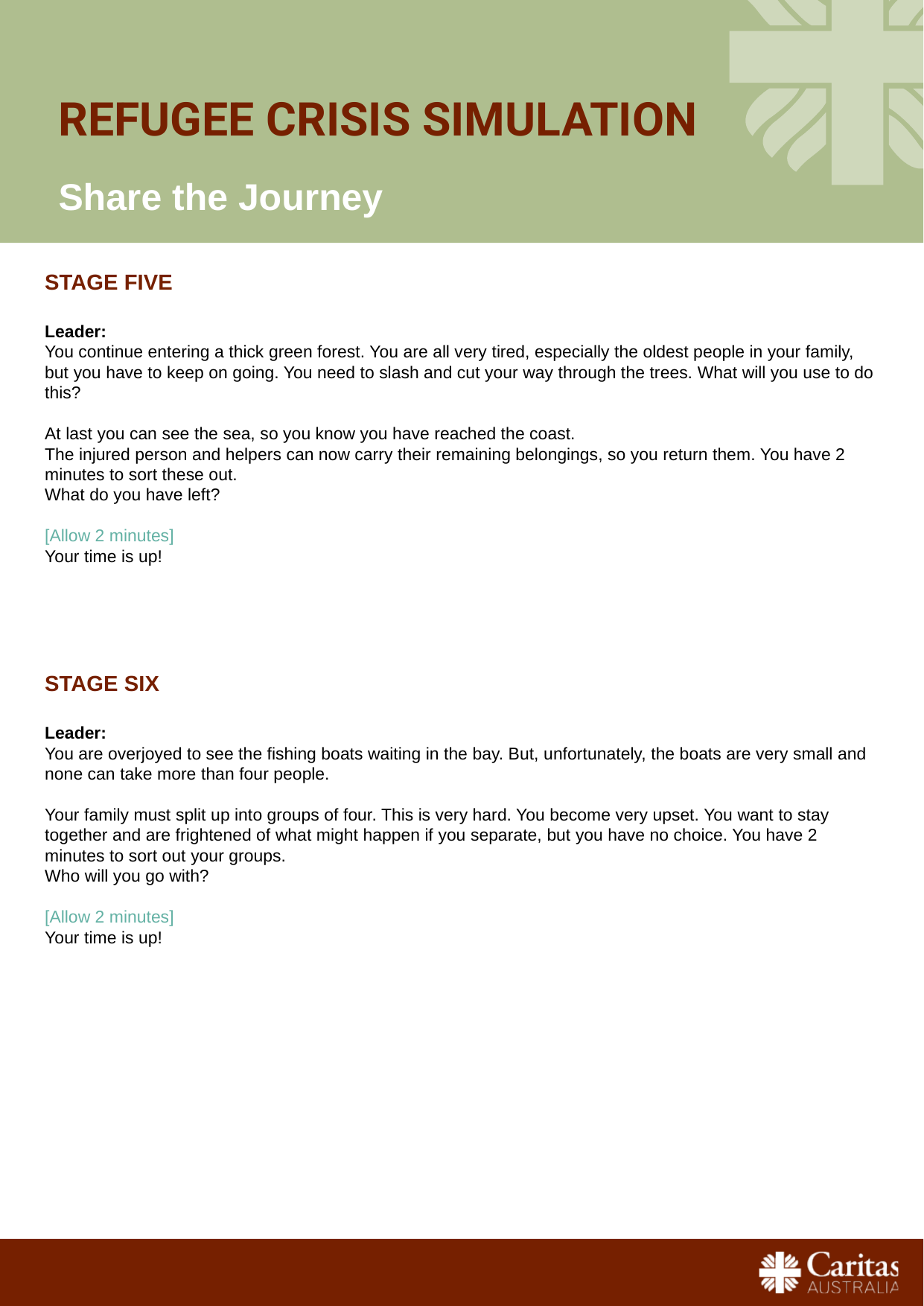

# Refugee crisis simulation
Share the Journey
STAGE FIVE

Leader:
You continue entering a thick green forest. You are all very tired, especially the oldest people in your family, but you have to keep on going. You need to slash and cut your way through the trees. What will you use to do this?

At last you can see the sea, so you know you have reached the coast.
The injured person and helpers can now carry their remaining belongings, so you return them. You have 2 minutes to sort these out.
What do you have left?

[Allow 2 minutes]
Your time is up!

STAGE SIX

Leader:
You are overjoyed to see the fishing boats waiting in the bay. But, unfortunately, the boats are very small and none can take more than four people.

Your family must split up into groups of four. This is very hard. You become very upset. You want to stay together and are frightened of what might happen if you separate, but you have no choice. You have 2 minutes to sort out your groups.
Who will you go with?

[Allow 2 minutes]
Your time is up!